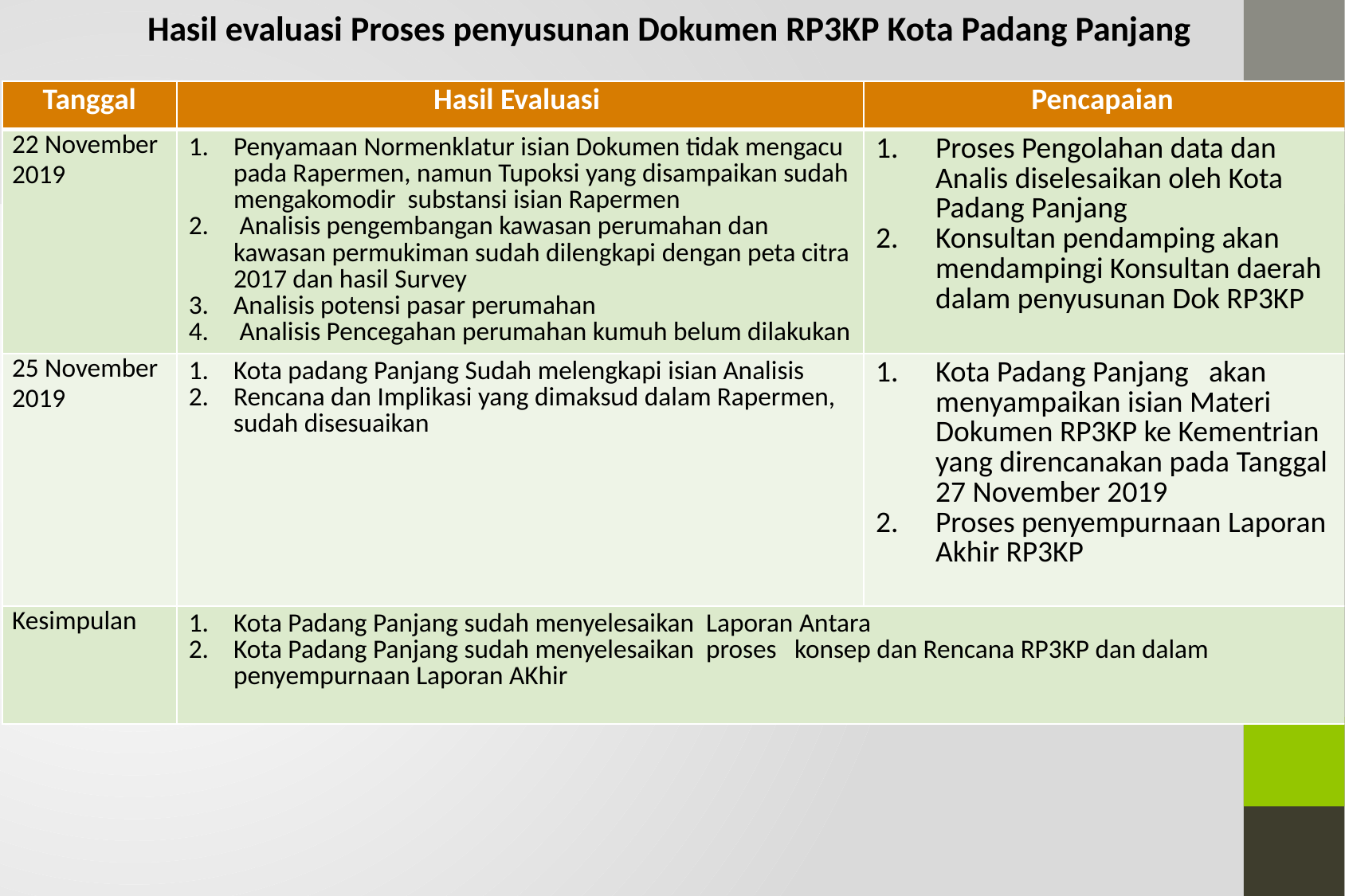

Hasil evaluasi Proses penyusunan Dokumen RP3KP Kota Padang Panjang
| Tanggal | Hasil Evaluasi | Pencapaian |
| --- | --- | --- |
| 22 November 2019 | Penyamaan Normenklatur isian Dokumen tidak mengacu pada Rapermen, namun Tupoksi yang disampaikan sudah mengakomodir substansi isian Rapermen Analisis pengembangan kawasan perumahan dan kawasan permukiman sudah dilengkapi dengan peta citra 2017 dan hasil Survey Analisis potensi pasar perumahan Analisis Pencegahan perumahan kumuh belum dilakukan | Proses Pengolahan data dan Analis diselesaikan oleh Kota Padang Panjang Konsultan pendamping akan mendampingi Konsultan daerah dalam penyusunan Dok RP3KP |
| 25 November 2019 | Kota padang Panjang Sudah melengkapi isian Analisis Rencana dan Implikasi yang dimaksud dalam Rapermen, sudah disesuaikan | Kota Padang Panjang akan menyampaikan isian Materi Dokumen RP3KP ke Kementrian yang direncanakan pada Tanggal 27 November 2019 Proses penyempurnaan Laporan Akhir RP3KP |
| Kesimpulan | Kota Padang Panjang sudah menyelesaikan Laporan Antara Kota Padang Panjang sudah menyelesaikan proses konsep dan Rencana RP3KP dan dalam penyempurnaan Laporan AKhir |  |